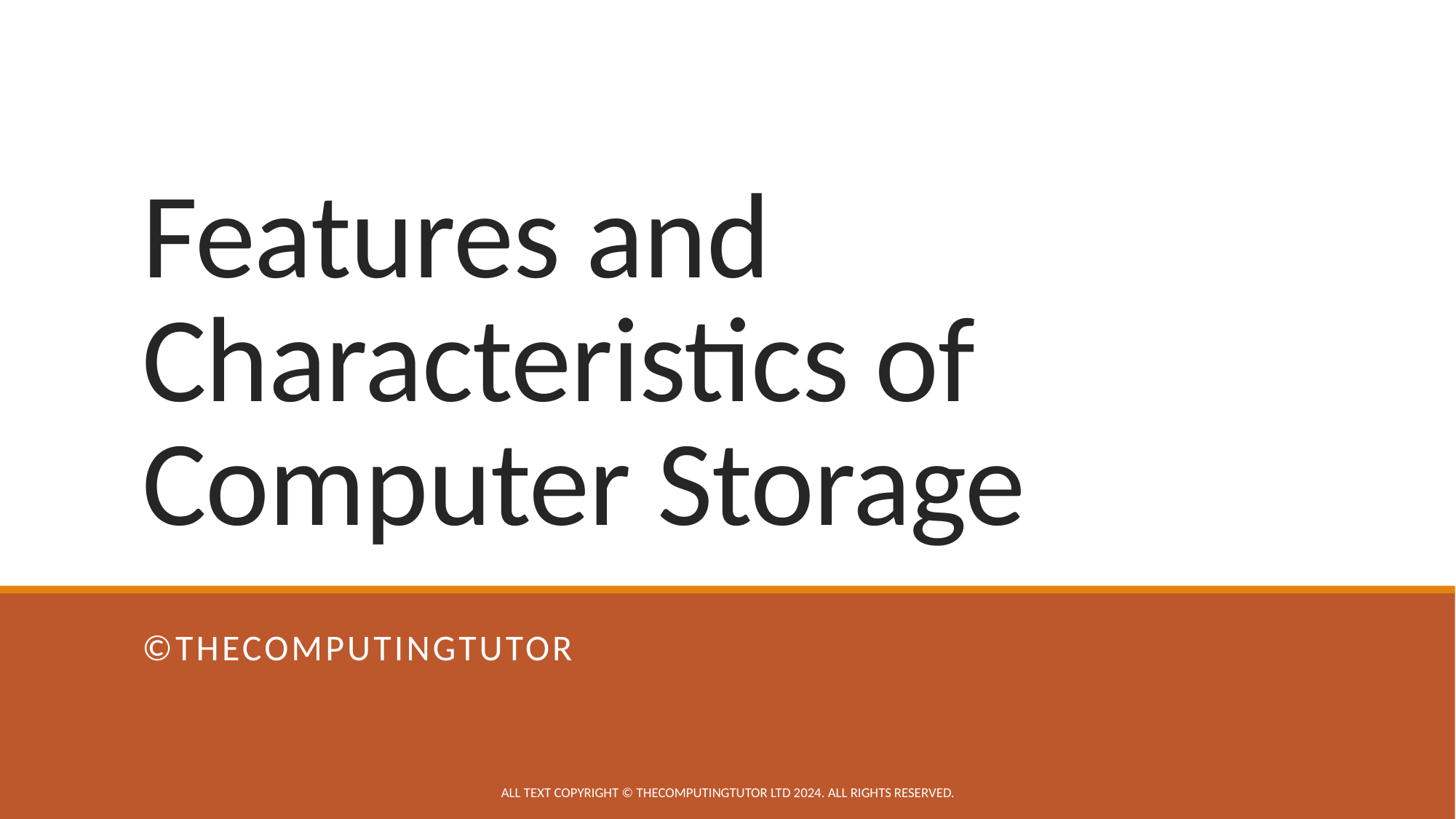

# Features and Characteristics of Computer Storage

©TheComputingTutor

All text copyright © TheComputingTutor Ltd 2024. All rights Reserved.